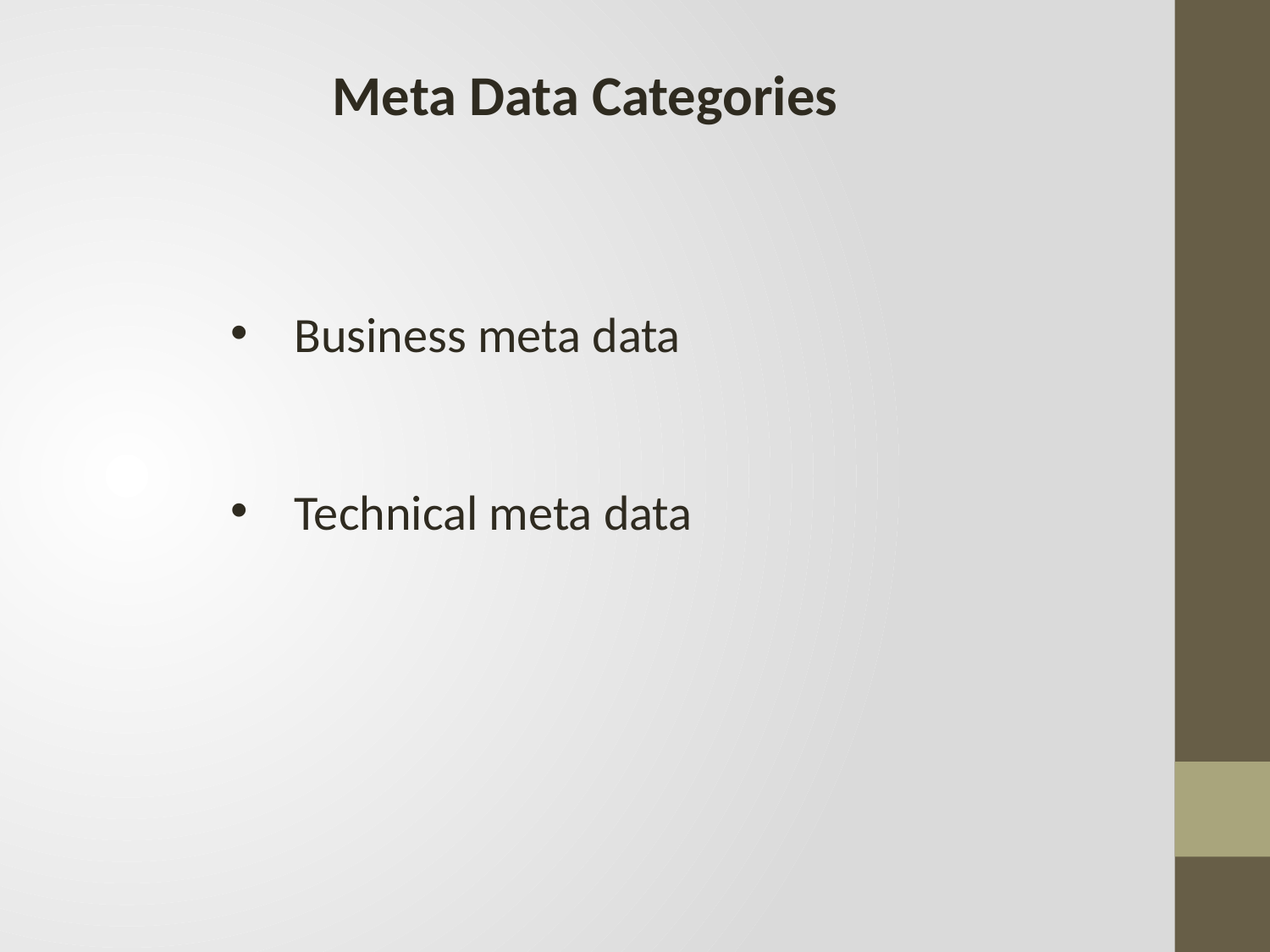

Meta Data Categories
Business meta data

Technical meta data